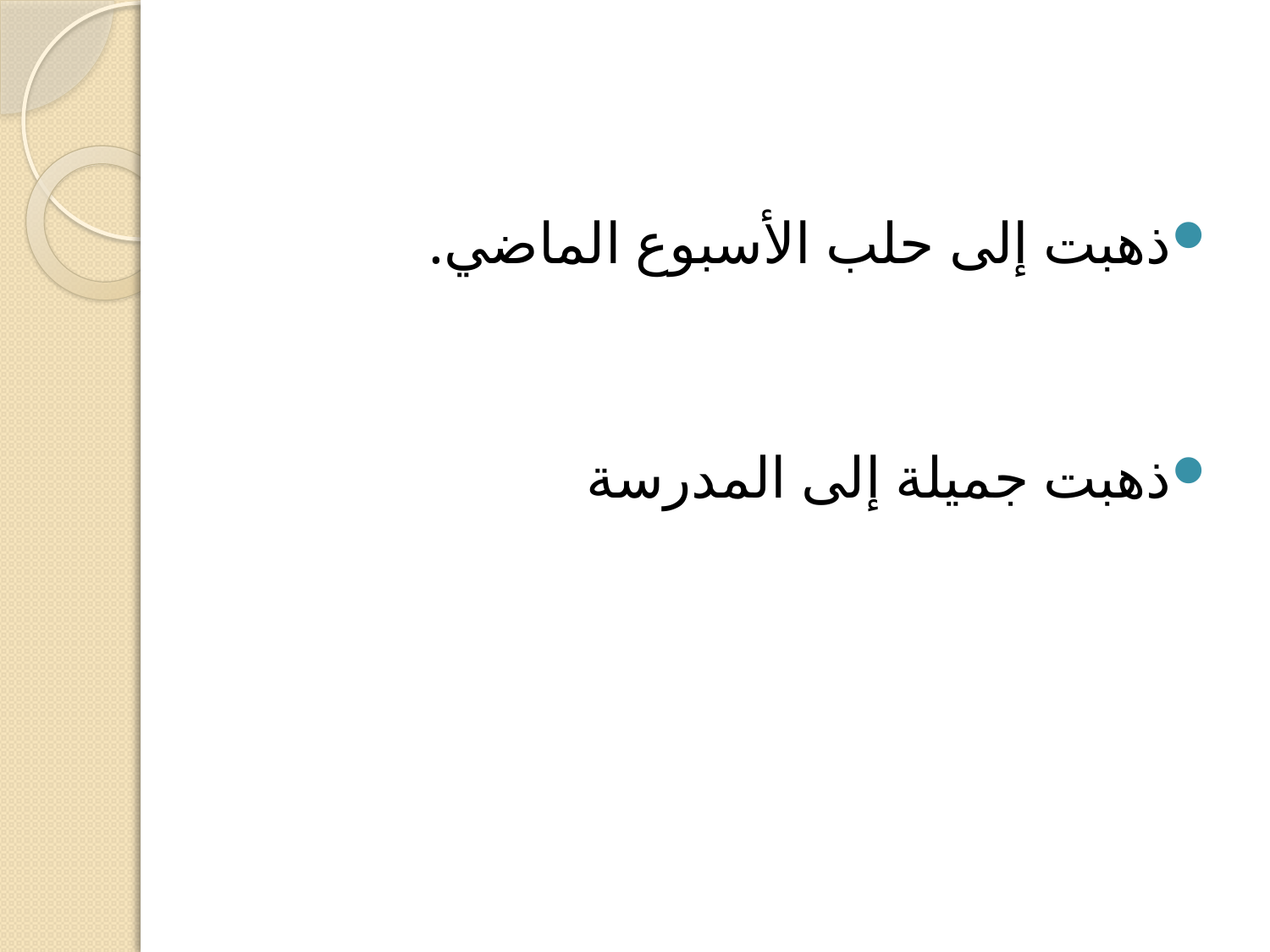

ذهبت إلى حلب الأسبوع الماضي.

ذهبت جميلة إلى المدرسة